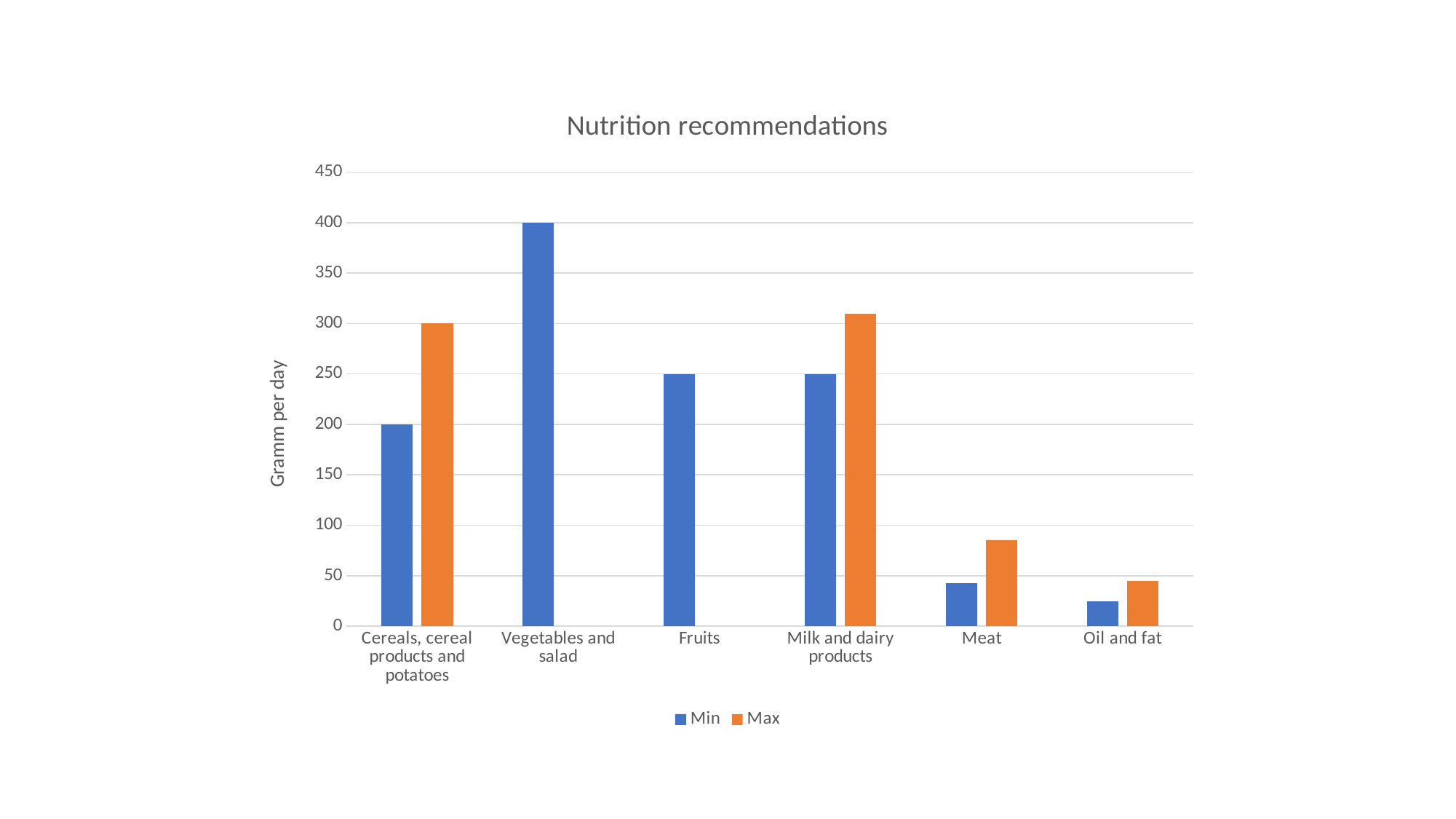

### Chart: Nutrition recommendations

| Category | Min | Max |
|---|---|---|
| Cereals, cereal products and potatoes | 200.0 | 300.0 |
| Vegetables and salad | 400.0 | None |
| Fruits | 250.0 | None |
| Milk and dairy products | 250.0 | 310.0 |
| Meat | 43.0 | 85.0 |
| Oil and fat | 25.0 | 45.0 |